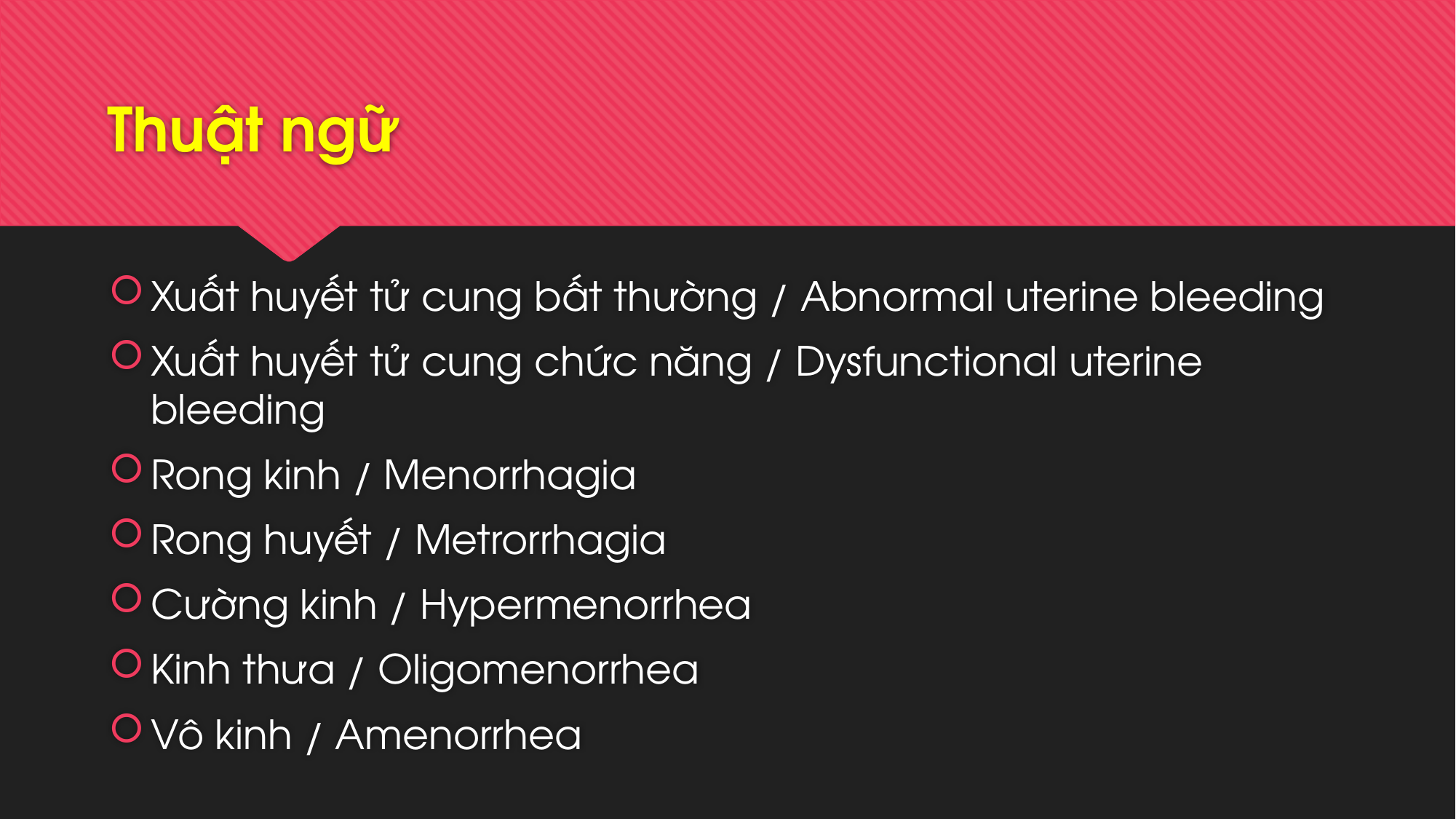

# Thuật ngữ
Xuất huyết tử cung bất thường / Abnormal uterine bleeding
Xuất huyết tử cung chức năng / Dysfunctional uterine bleeding
Rong kinh / Menorrhagia
Rong huyết / Metrorrhagia
Cường kinh / Hypermenorrhea
Kinh thưa / Oligomenorrhea
Vô kinh / Amenorrhea